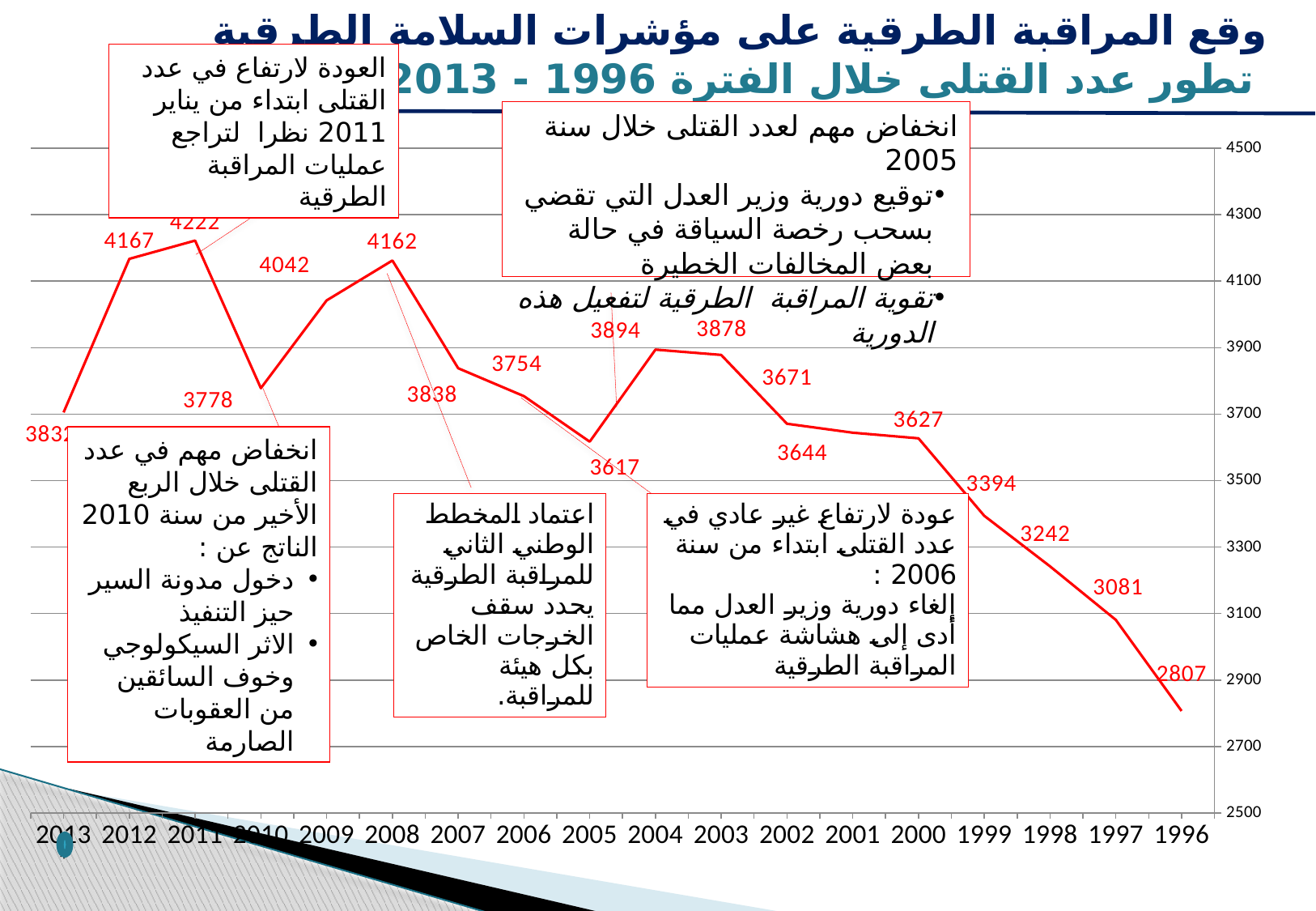

وقع المراقبة الطرقية على مؤشرات السلامة الطرقية
 تطور عدد القتلى خلال الفترة 1996 - 2013
العودة لارتفاع في عدد القتلى ابتداء من يناير 2011 نظرا  لتراجع عمليات المراقبة الطرقية
انخفاض مهم لعدد القتلى خلال سنة 2005
توقيع دورية وزير العدل التي تقضي بسحب رخصة السياقة في حالة بعض المخالفات الخطيرة
تقوية المراقبة  الطرقية لتفعيل هذه الدورية

### Chart

| Category |  |
|---|---|
| 1996 | 2807.0 |
| 1997 | 3081.0 |
| 1998 | 3242.0 |
| 1999 | 3394.0 |
| 2000 | 3627.0 |
| 2001 | 3644.0 |
| 2002 | 3671.0 |
| 2003 | 3878.0 |
| 2004 | 3894.0 |
| 2005 | 3617.0 |
| 2006 | 3754.0 |
| 2007 | 3838.0 |
| 2008 | 4162.0 |
| 2009 | 4042.0 |
| 2010 | 3778.0 |
| 2011 | 4222.0 |
| 2012 | 4167.0 |
| 2013* | 3705.0 |
انخفاض مهم في عدد القتلى خلال الربع الأخير من سنة 2010 الناتج عن :
دخول مدونة السير حيز التنفيذ
الاثر السيكولوجي وخوف السائقين من العقوبات الصارمة